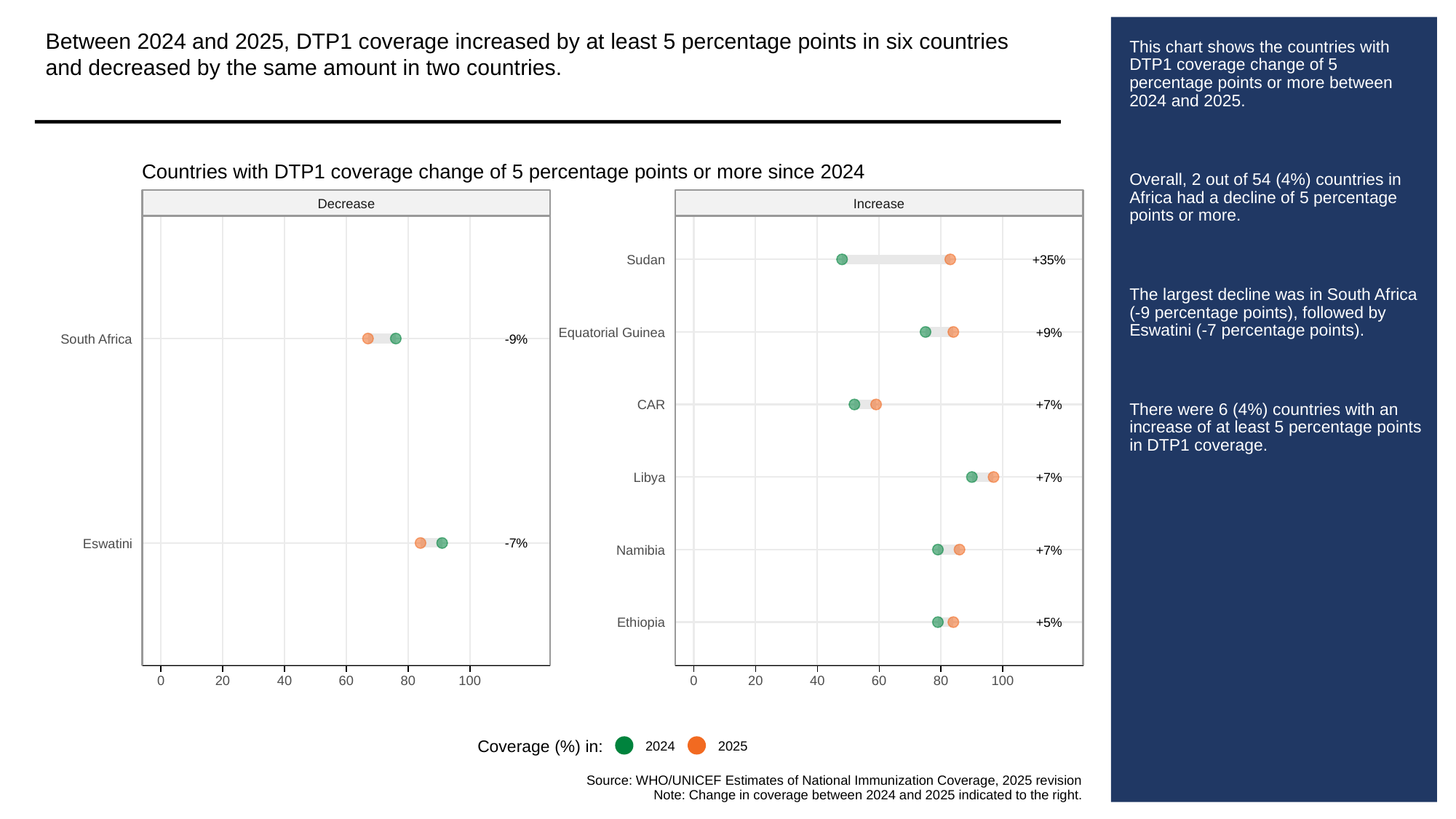

Between 2024 and 2025, DTP1 coverage increased by at least 5 percentage points in six countries and decreased by the same amount in two countries.
# This chart shows the countries with DTP1 coverage change of 5 percentage points or more between 2024 and 2025.

Overall, 2 out of 54 (4%) countries in Africa had a decline of 5 percentage points or more.

The largest decline was in South Africa (-9 percentage points), followed by Eswatini (-7 percentage points).

There were 6 (4%) countries with an increase of at least 5 percentage points in DTP1 coverage.

Countries with DTP1 coverage change of 5 percentage points or more since 2024

Decrease
Increase

Sudan
+35%

Equatorial Guinea
+9%

South Africa
-9%

CAR
+7%

Libya
+7%

Eswatini
-7%

Namibia
+7%

Ethiopia
+5%

0
20
40
60
80
100
0
20
40
60
80
100

Coverage (%) in:
2024
2025
Source: WHO/UNICEF Estimates of National Immunization Coverage, 2025 revision
Note: Change in coverage between 2024 and 2025 indicated to the right.